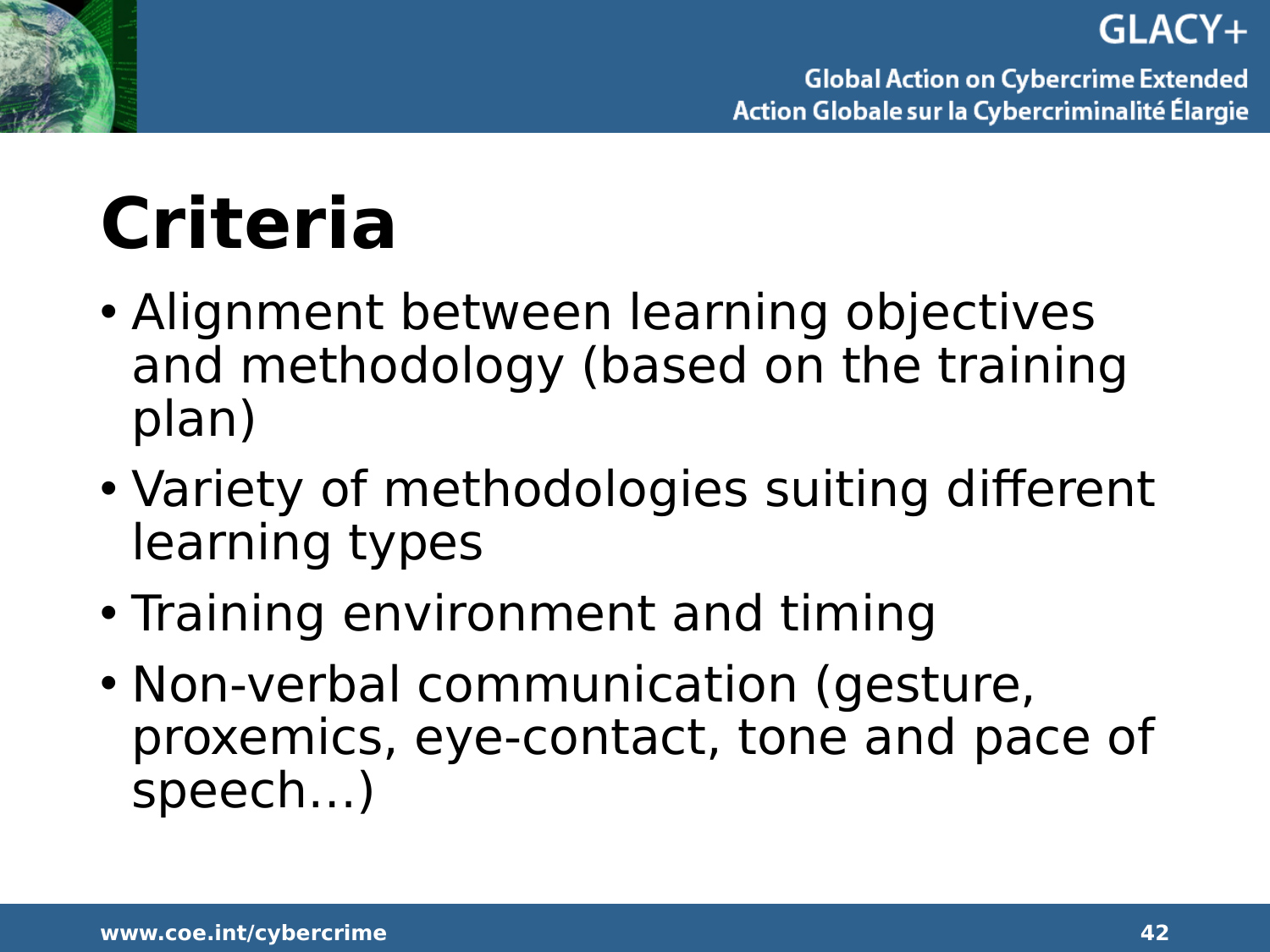

# Criteria
Alignment between learning objectives and methodology (based on the training plan)
Variety of methodologies suiting different learning types
Training environment and timing
Non-verbal communication (gesture, proxemics, eye-contact, tone and pace of speech…)

www.coe.int/cybercrime
42